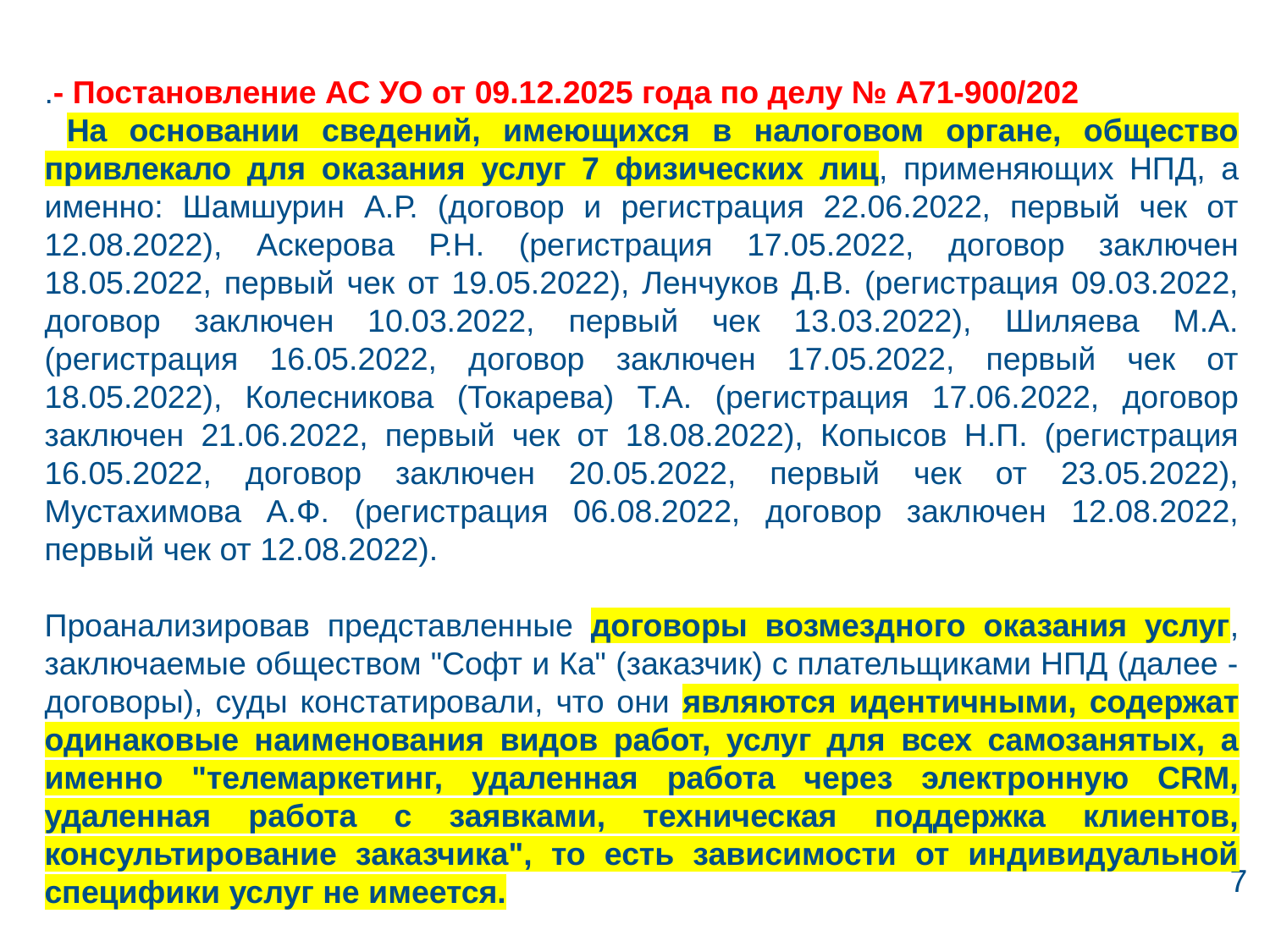

.- Постановление АС УО от 09.12.2025 года по делу № А71-900/202
 На основании сведений, имеющихся в налоговом органе, общество привлекало для оказания услуг 7 физических лиц, применяющих НПД, а именно: Шамшурин А.Р. (договор и регистрация 22.06.2022, первый чек от 12.08.2022), Аскерова Р.Н. (регистрация 17.05.2022, договор заключен 18.05.2022, первый чек от 19.05.2022), Ленчуков Д.В. (регистрация 09.03.2022, договор заключен 10.03.2022, первый чек 13.03.2022), Шиляева М.А. (регистрация 16.05.2022, договор заключен 17.05.2022, первый чек от 18.05.2022), Колесникова (Токарева) Т.А. (регистрация 17.06.2022, договор заключен 21.06.2022, первый чек от 18.08.2022), Копысов Н.П. (регистрация 16.05.2022, договор заключен 20.05.2022, первый чек от 23.05.2022), Мустахимова А.Ф. (регистрация 06.08.2022, договор заключен 12.08.2022, первый чек от 12.08.2022).

Проанализировав представленные договоры возмездного оказания услуг, заключаемые обществом "Софт и Ка" (заказчик) с плательщиками НПД (далее - договоры), суды констатировали, что они являются идентичными, содержат одинаковые наименования видов работ, услуг для всех самозанятых, а именно "телемаркетинг, удаленная работа через электронную CRM, удаленная работа с заявками, техническая поддержка клиентов, консультирование заказчика", то есть зависимости от индивидуальной специфики услуг не имеется.